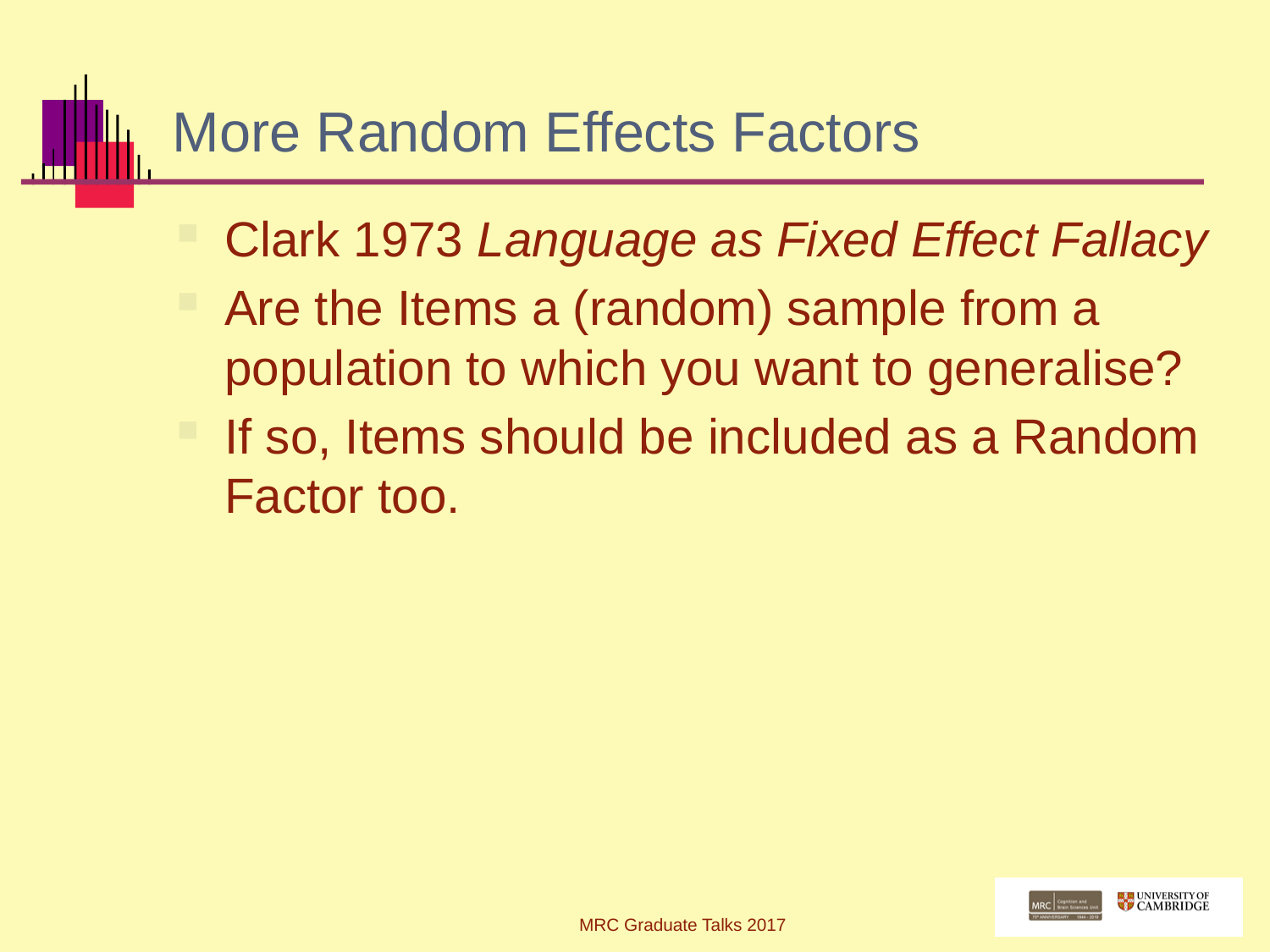

# More Random Effects Factors
Clark 1973 Language as Fixed Effect Fallacy
Are the Items a (random) sample from a population to which you want to generalise?
If so, Items should be included as a Random Factor too.

MRC Graduate Talks 2017